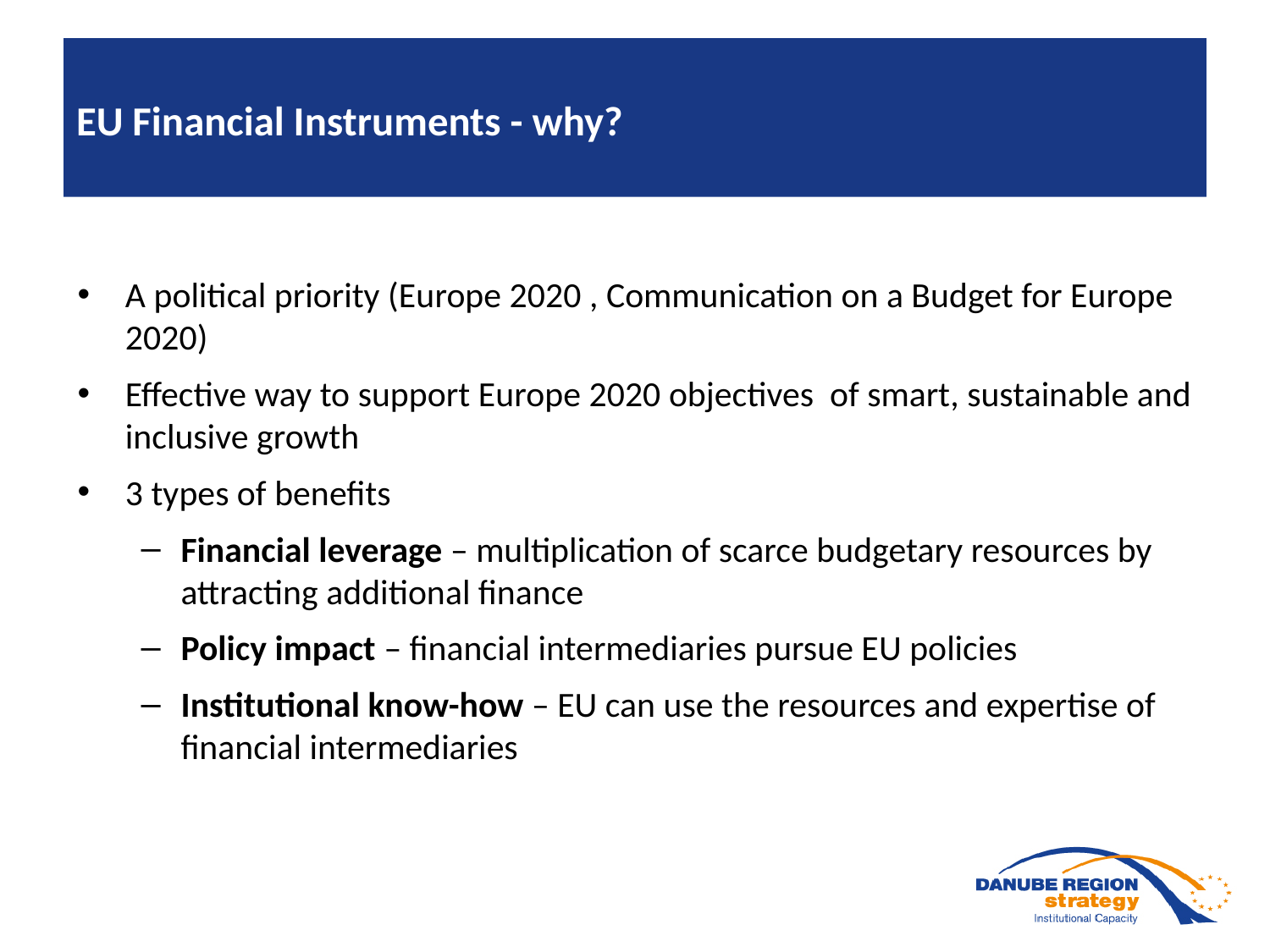

# EU Financial Instruments - why?
A political priority (Europe 2020 , Communication on a Budget for Europe 2020)
Effective way to support Europe 2020 objectives  of smart, sustainable and inclusive growth
3 types of benefits
Financial leverage – multiplication of scarce budgetary resources by attracting additional finance
Policy impact – financial intermediaries pursue EU policies
Institutional know-how – EU can use the resources and expertise of financial intermediaries